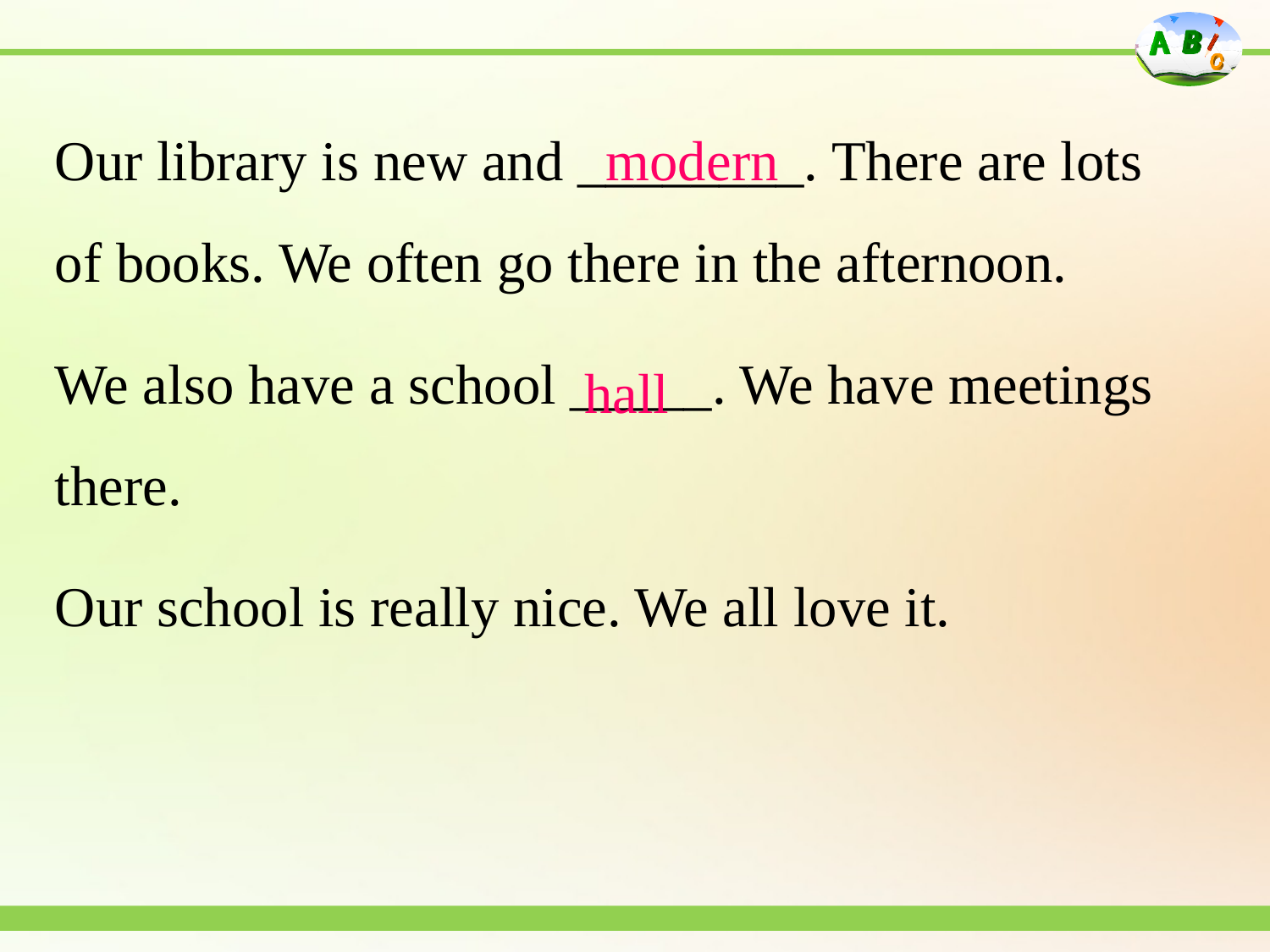

Our library is new and ________. There are lots of books. We often go there in the afternoon.
We also have a school _____. We have meetings there.
Our school is really nice. We all love it.
modern
hall